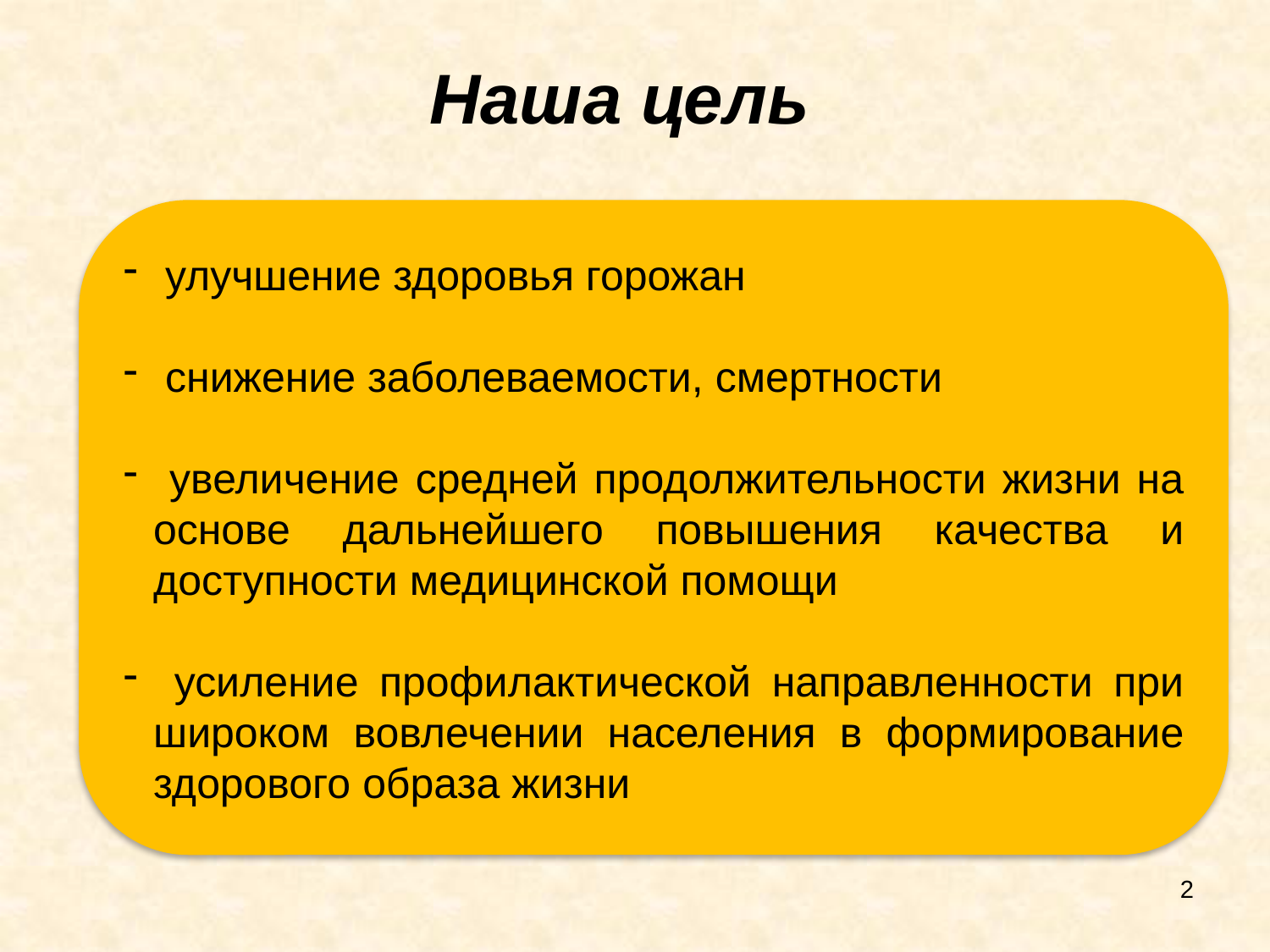

# Наша цель
 улучшение здоровья горожан

 снижение заболеваемости, смертности

 увеличение средней продолжительности жизни на основе дальнейшего повышения качества и доступности медицинской помощи

 усиление профилактической направленности при широком вовлечении населения в формирование здорового образа жизни
2